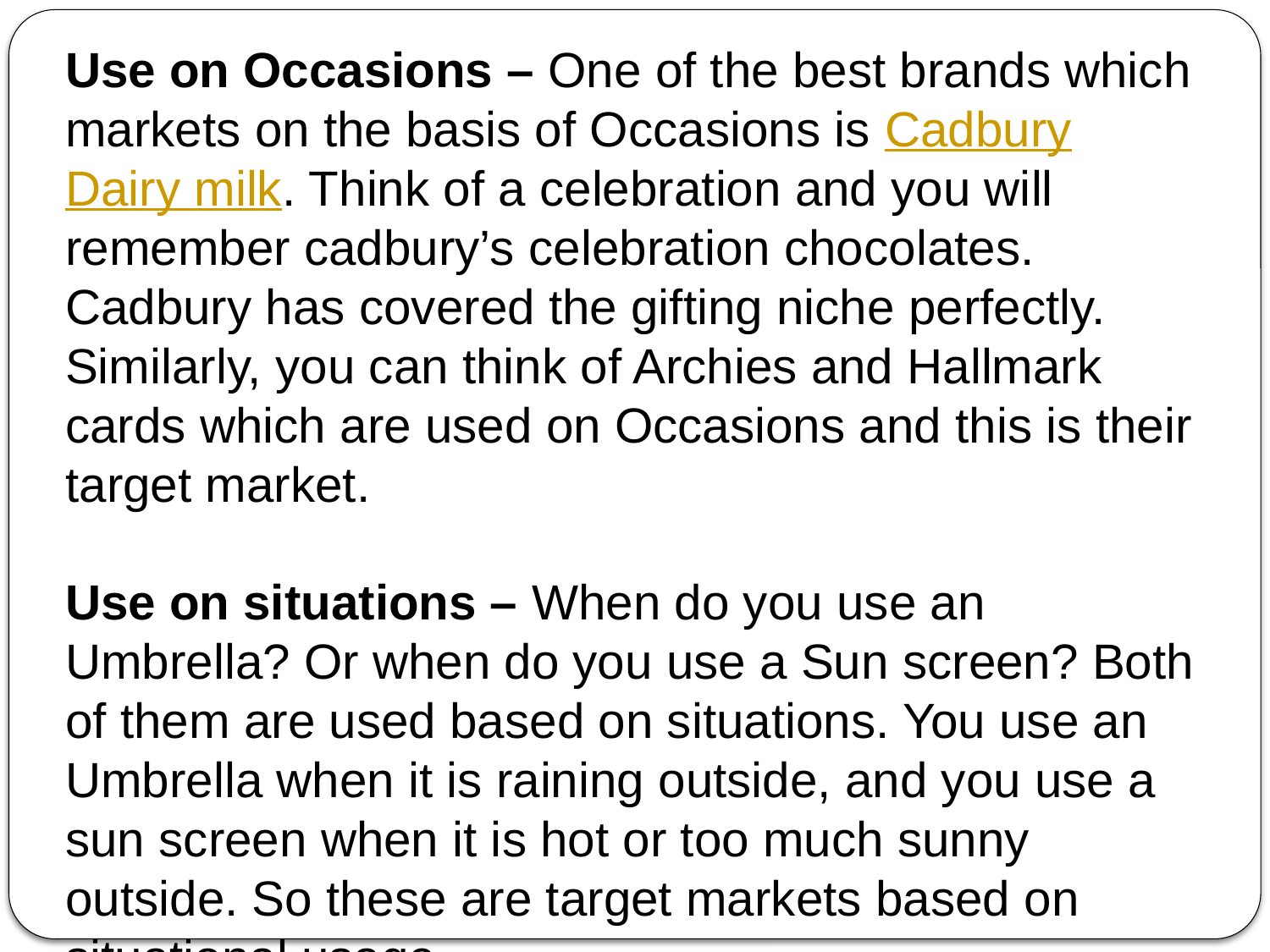

Use on Occasions – One of the best brands which markets on the basis of Occasions is Cadbury Dairy milk. Think of a celebration and you will remember cadbury’s celebration chocolates. Cadbury has covered the gifting niche perfectly. Similarly, you can think of Archies and Hallmark cards which are used on Occasions and this is their target market.

Use on situations – When do you use an Umbrella? Or when do you use a Sun screen? Both of them are used based on situations. You use an Umbrella when it is raining outside, and you use a sun screen when it is hot or too much sunny outside. So these are target markets based on situational usage